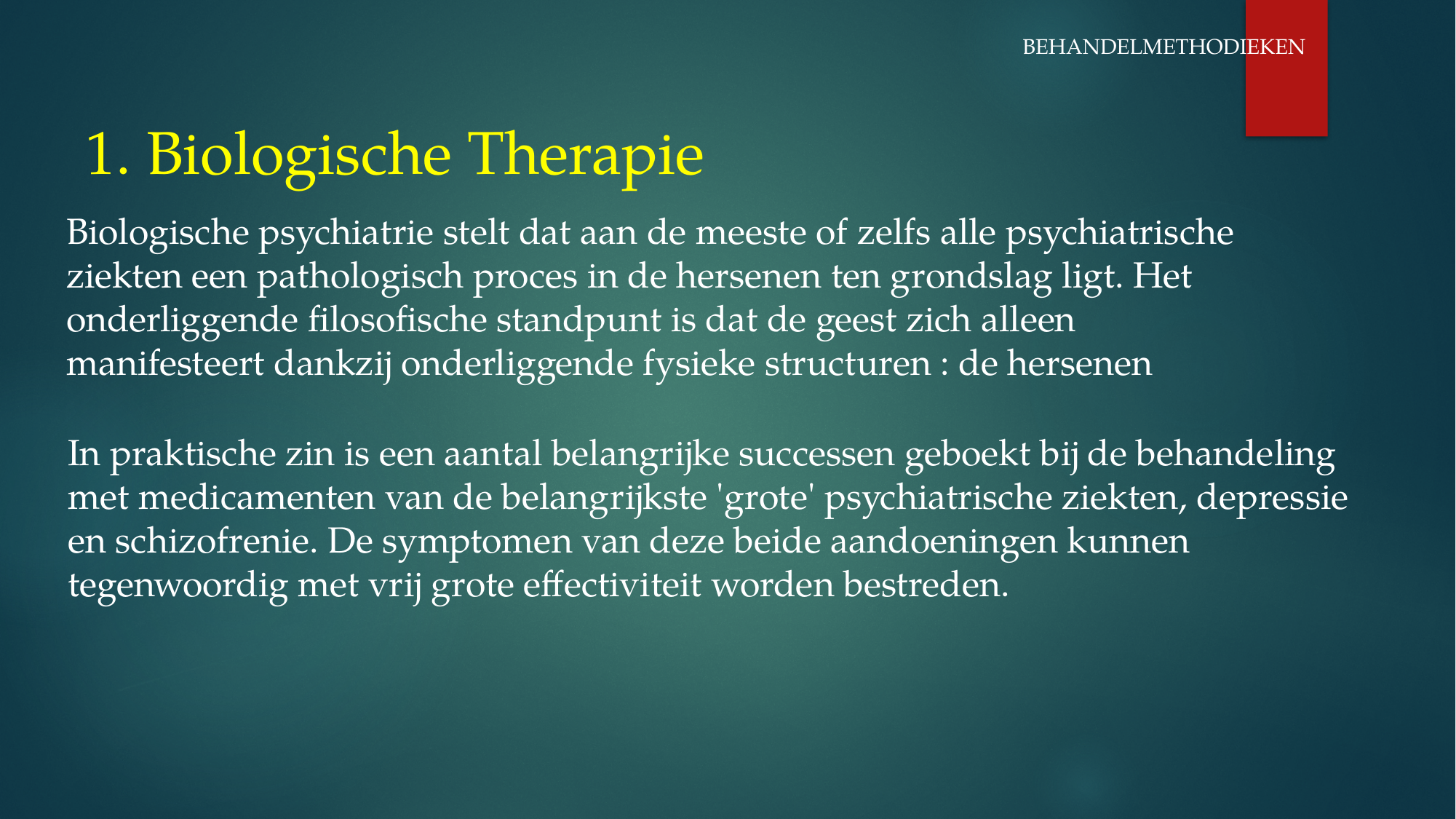

Behandelmethodieken

1. Biologische Therapie
Biologische psychiatrie stelt dat aan de meeste of zelfs alle psychiatrische ziekten een pathologisch proces in de hersenen ten grondslag ligt. Het onderliggende filosofische standpunt is dat de geest zich alleen manifesteert dankzij onderliggende fysieke structuren : de hersenen
In praktische zin is een aantal belangrijke successen geboekt bij de behandeling met medicamenten van de belangrijkste 'grote' psychiatrische ziekten, depressie en schizofrenie. De symptomen van deze beide aandoeningen kunnen tegenwoordig met vrij grote effectiviteit worden bestreden.